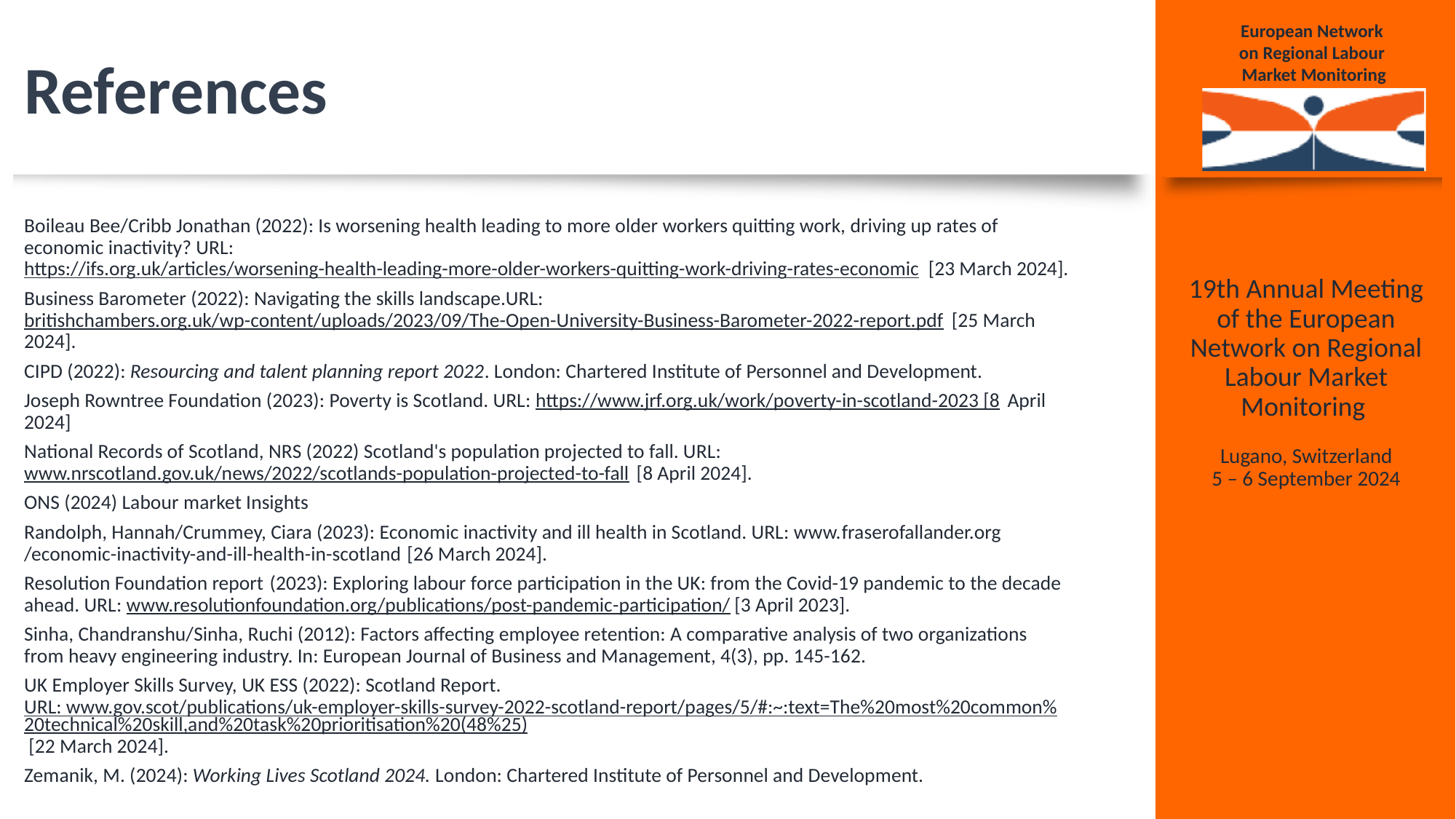

# References
Boileau Bee/Cribb Jonathan (2022): Is worsening health leading to more older workers quitting work, driving up rates of economic inactivity? URL: https://ifs.org.uk/articles/worsening-health-leading-more-older-workers-quitting-work-driving-rates-economic [23 March 2024].
Business Barometer (2022): Navigating the skills landscape.URL: britishchambers.org.uk/wp-content/uploads/2023/09/The-Open-University-Business-Barometer-2022-report.pdf [25 March 2024].
CIPD (2022): Resourcing and talent planning report 2022. London: Chartered Institute of Personnel and Development.
Joseph Rowntree Foundation (2023): Poverty is Scotland. URL: https://www.jrf.org.uk/work/poverty-in-scotland-2023 [8 April 2024]
National Records of Scotland, NRS (2022) Scotland's population projected to fall. URL: www.nrscotland.gov.uk/news/2022/scotlands-population-projected-to-fall [8 April 2024].
ONS (2024) Labour market Insights
Randolph, Hannah/Crummey, Ciara (2023): Economic inactivity and ill health in Scotland. URL: www.fraserofallander.org/economic-inactivity-and-ill-health-in-scotland [26 March 2024].
Resolution Foundation report (2023): Exploring labour force participation in the UK: from the Covid-19 pandemic to the decade ahead. URL: www.resolutionfoundation.org/publications/post-pandemic-participation/[3 April 2023].
Sinha, Chandranshu/Sinha, Ruchi (2012): Factors affecting employee retention: A comparative analysis of two organizations from heavy engineering industry. In: European Journal of Business and Management, 4(3), pp. 145-162.
UK Employer Skills Survey, UK ESS (2022): Scotland Report. URL: www.gov.scot/publications/uk-employer-skills-survey-2022-scotland-report/pages/5/#:~:text=The%20most%20common%20technical%20skill,and%20task%20prioritisation%20(48%25) [22 March 2024].
Zemanik, M. (2024): Working Lives Scotland 2024. London: Chartered Institute of Personnel and Development.